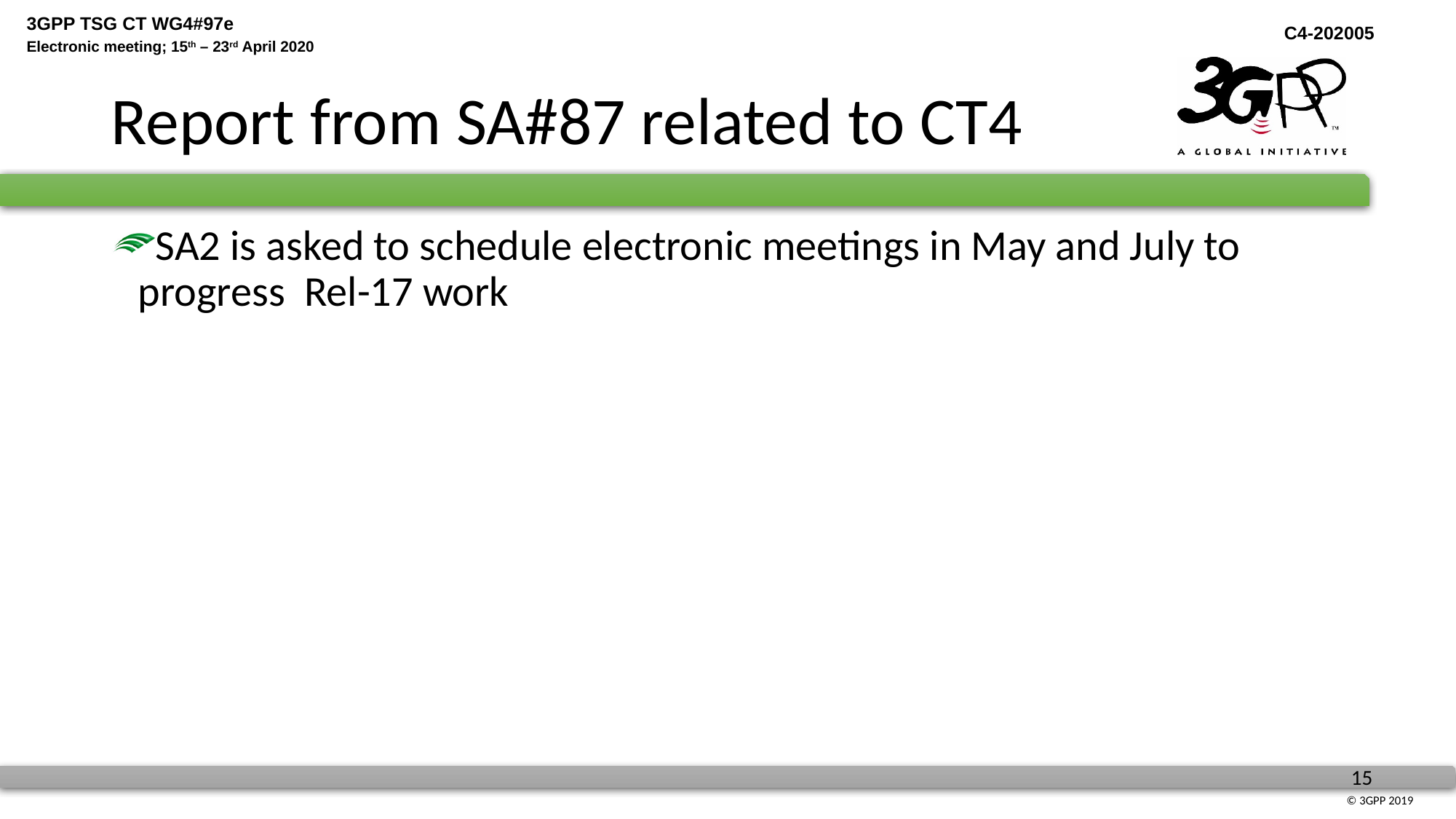

# Report from SA#87 related to CT4
SA2 is asked to schedule electronic meetings in May and July to progress  Rel-17 work